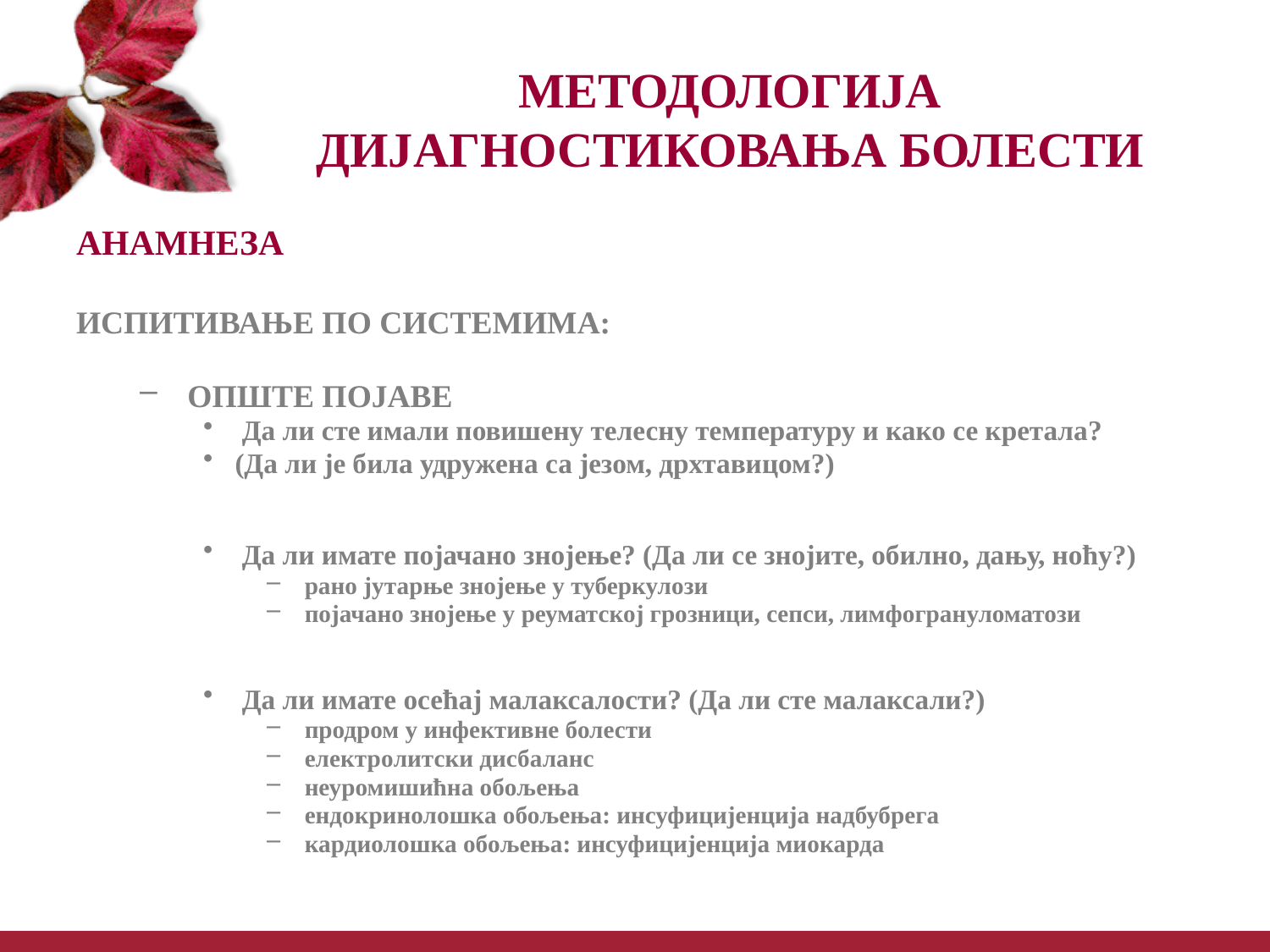

# МЕТОДОЛОГИЈА ДИЈАГНОСТИКОВАЊА БОЛЕСТИ
АНАМНЕЗА

ИСПИТИВАЊЕ ПО СИСТЕМИМА:

 ОПШТЕ ПОЈАВЕ
 Да ли сте имали повишену телесну температуру и како се кретала?
(Да ли је била удружена са језом, дрхтавицом?)

 Да ли имате појачано знојење? (Да ли се знојите, обилно, дању, ноћу?)
 рано јутарње знојење у туберкулози
 појачано знојење у реуматској грозници, сепси, лимфогрануломатози

 Да ли имате осећај малаксалости? (Да ли сте малаксали?)
 продром у инфективне болести
 електролитски дисбаланс
 неуромишићна обољења
 ендокринолошка обољења: инсуфицијенција надбубрега
 кардиолошка обољења: инсуфицијенција миокарда